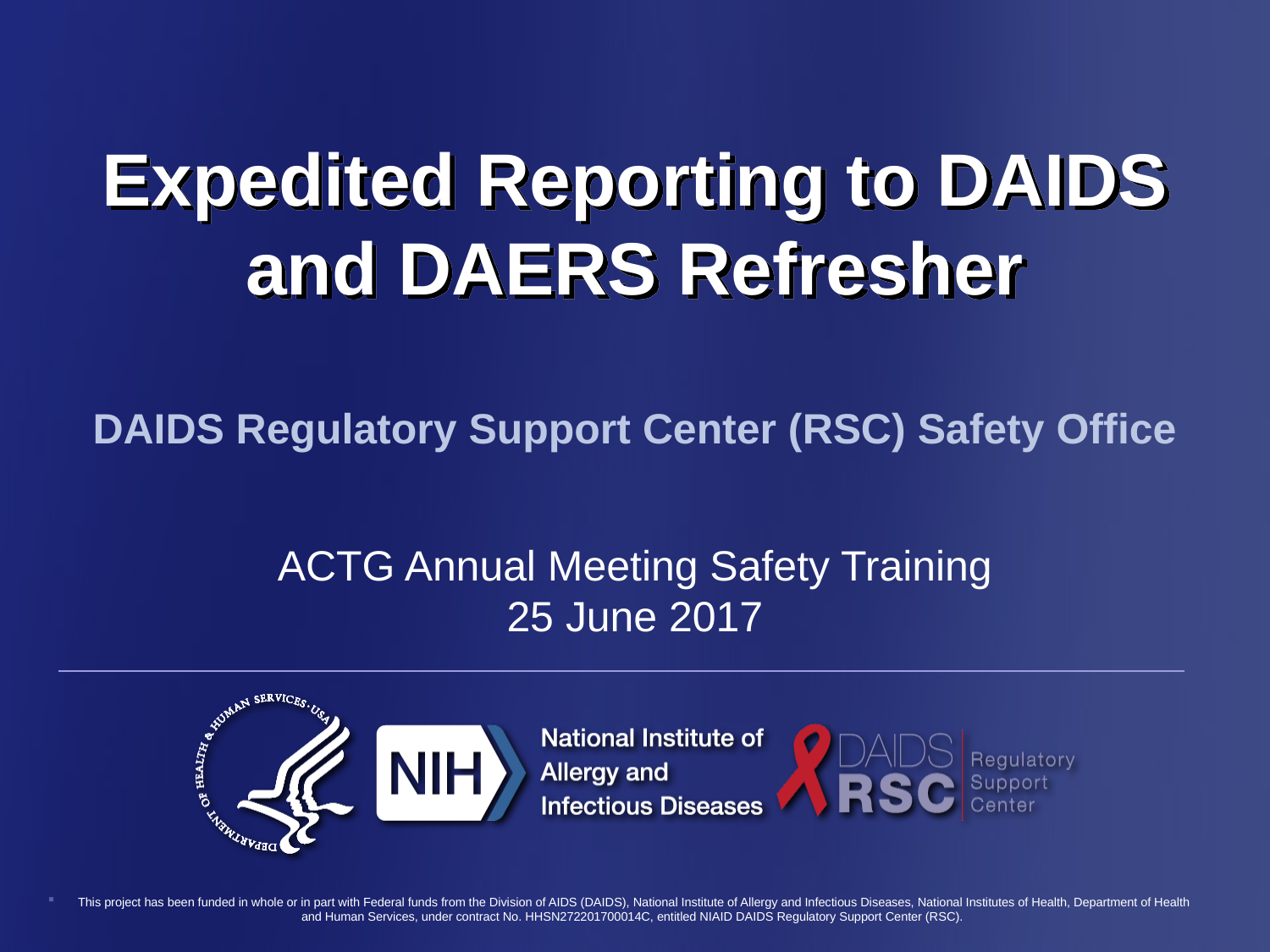

# Expedited Reporting to DAIDS and DAERS Refresher
DAIDS Regulatory Support Center (RSC) Safety Office
ACTG Annual Meeting Safety Training
25 June 2017